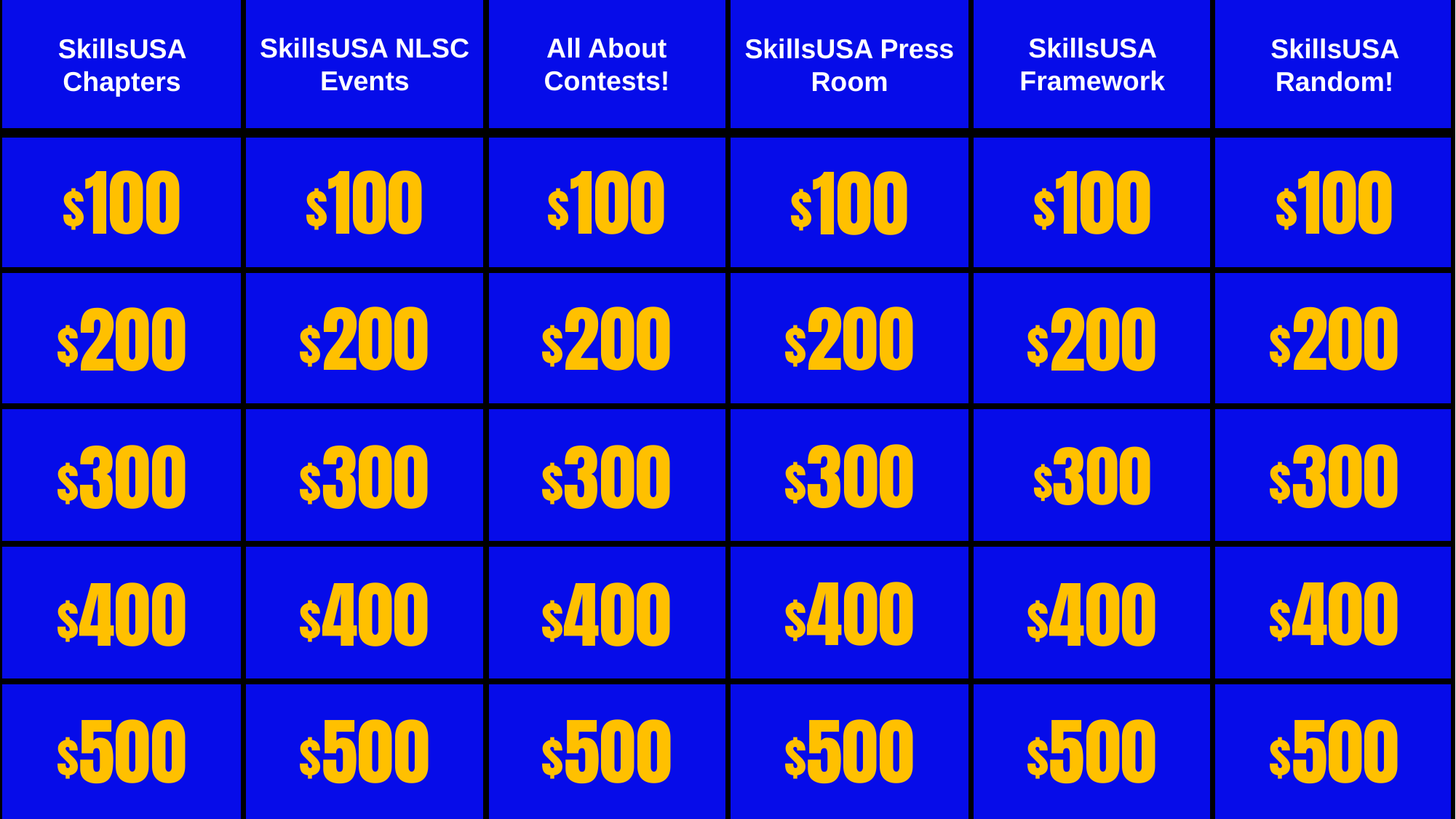

SkillsUSA NLSC Events
All About Contests!
SkillsUSA Framework
SkillsUSA Random!
SkillsUSA Press Room
SkillsUSA Chapters
$100
$100
$100
$100
$100
$100
$200
$200
$200
$200
$200
$200
$300
$300
$300
$300
$300
$300
$400
$400
$400
$400
$400
$400
$500
$500
$500
$500
$500
$500